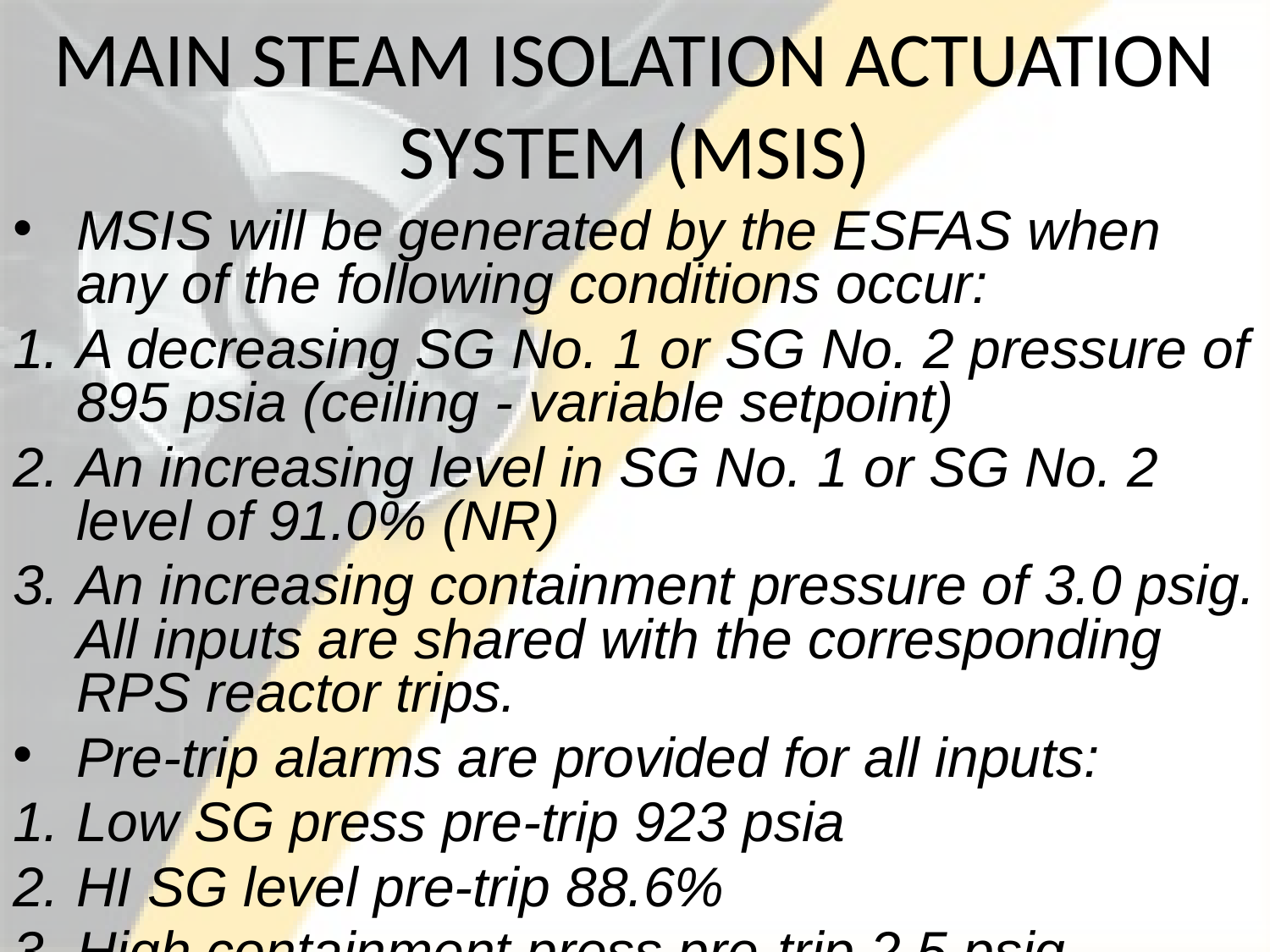

# MAIN STEAM ISOLATION ACTUATION SYSTEM (MSIS)
MSIS will be generated by the ESFAS when any of the following conditions occur:
A decreasing SG No. 1 or SG No. 2 pressure of 895 psia (ceiling - variable setpoint)
An increasing level in SG No. 1 or SG No. 2 level of 91.0% (NR)
An increasing containment pressure of 3.0 psig. All inputs are shared with the corresponding RPS reactor trips.
Pre-trip alarms are provided for all inputs:
Low SG press pre-trip 923 psia
HI SG level pre-trip 88.6%
High containment press pre-trip 2.5 psig